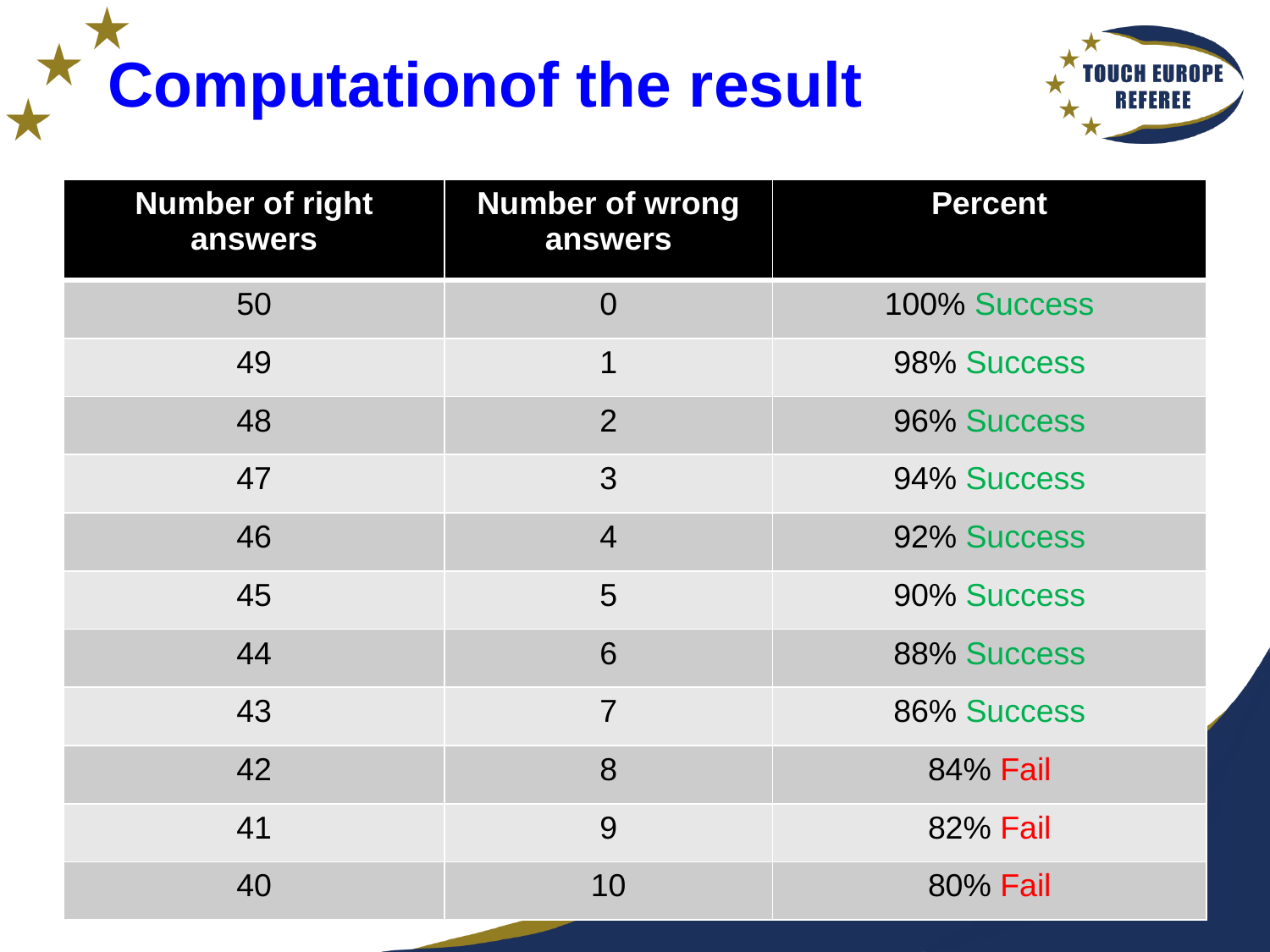

# Computationof the result
| Number of right answers | Number of wrong answers | Percent |
| --- | --- | --- |
| 50 | 0 | 100% Success |
| 49 | 1 | 98% Success |
| 48 | 2 | 96% Success |
| 47 | 3 | 94% Success |
| 46 | 4 | 92% Success |
| 45 | 5 | 90% Success |
| 44 | 6 | 88% Success |
| 43 | 7 | 86% Success |
| 42 | 8 | 84% Fail |
| 41 | 9 | 82% Fail |
| 40 | 10 | 80% Fail |